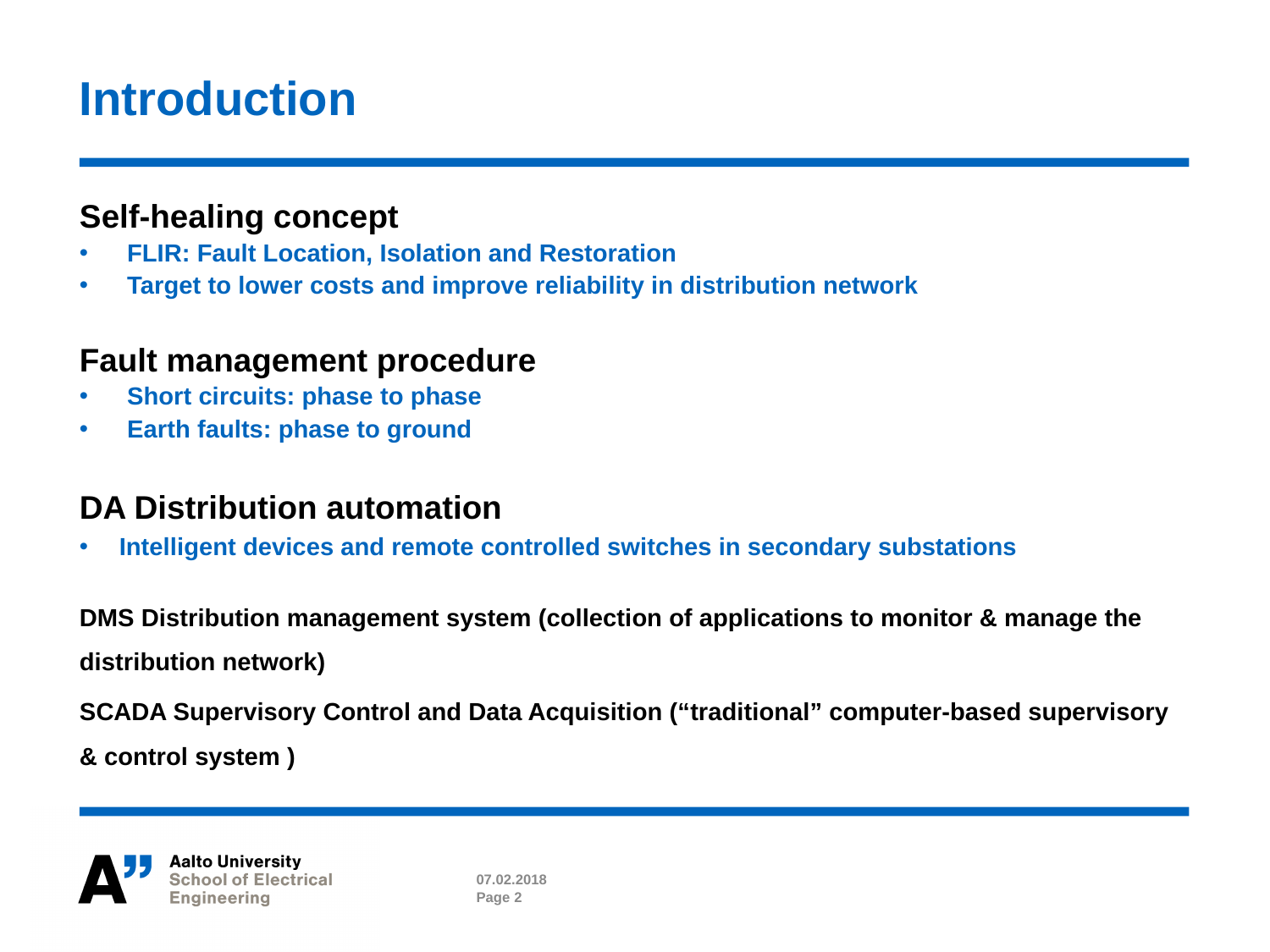

# Introduction
Self-healing concept
FLIR: Fault Location, Isolation and Restoration
Target to lower costs and improve reliability in distribution network
Fault management procedure
Short circuits: phase to phase
Earth faults: phase to ground
DA Distribution automation
Intelligent devices and remote controlled switches in secondary substations
DMS Distribution management system (collection of applications to monitor & manage the distribution network)
SCADA Supervisory Control and Data Acquisition (“traditional” computer-based supervisory & control system )

07.02.2018
Page 2